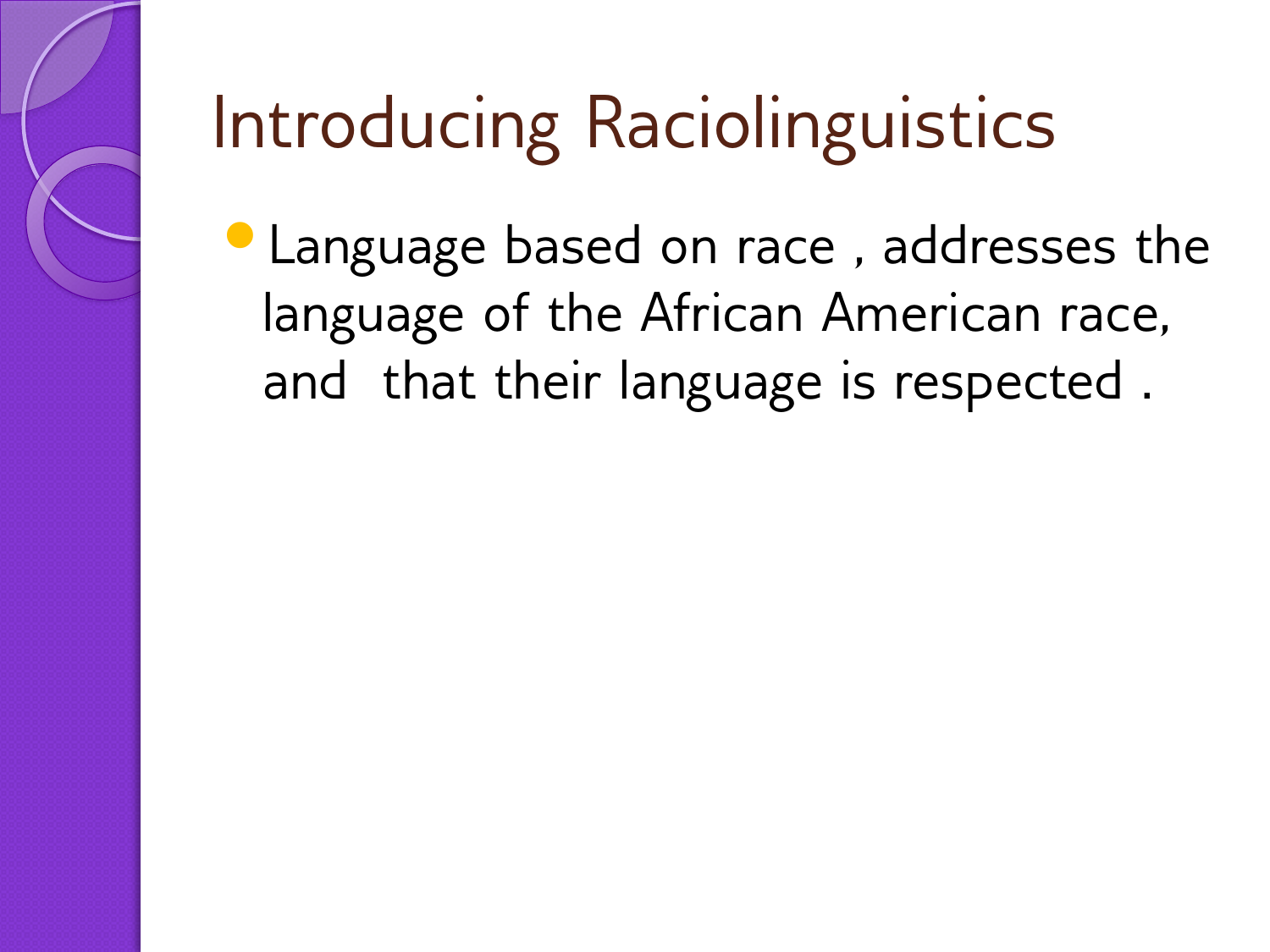

# Introducing Raciolinguistics
Language based on race , addresses the language of the African American race, and  that their language is respected .